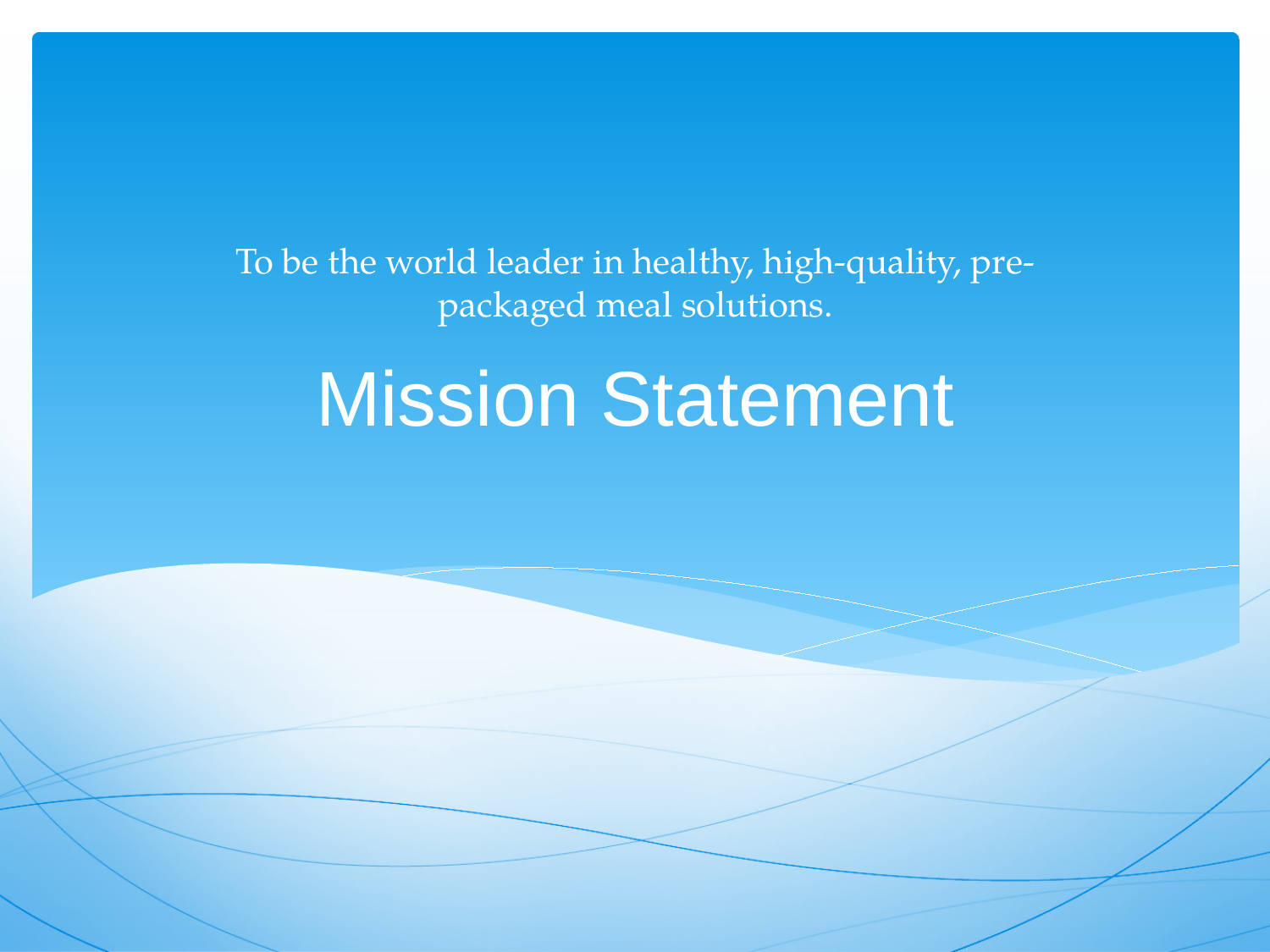

To be the world leader in healthy, high-quality, pre-packaged meal solutions.
# Mission Statement